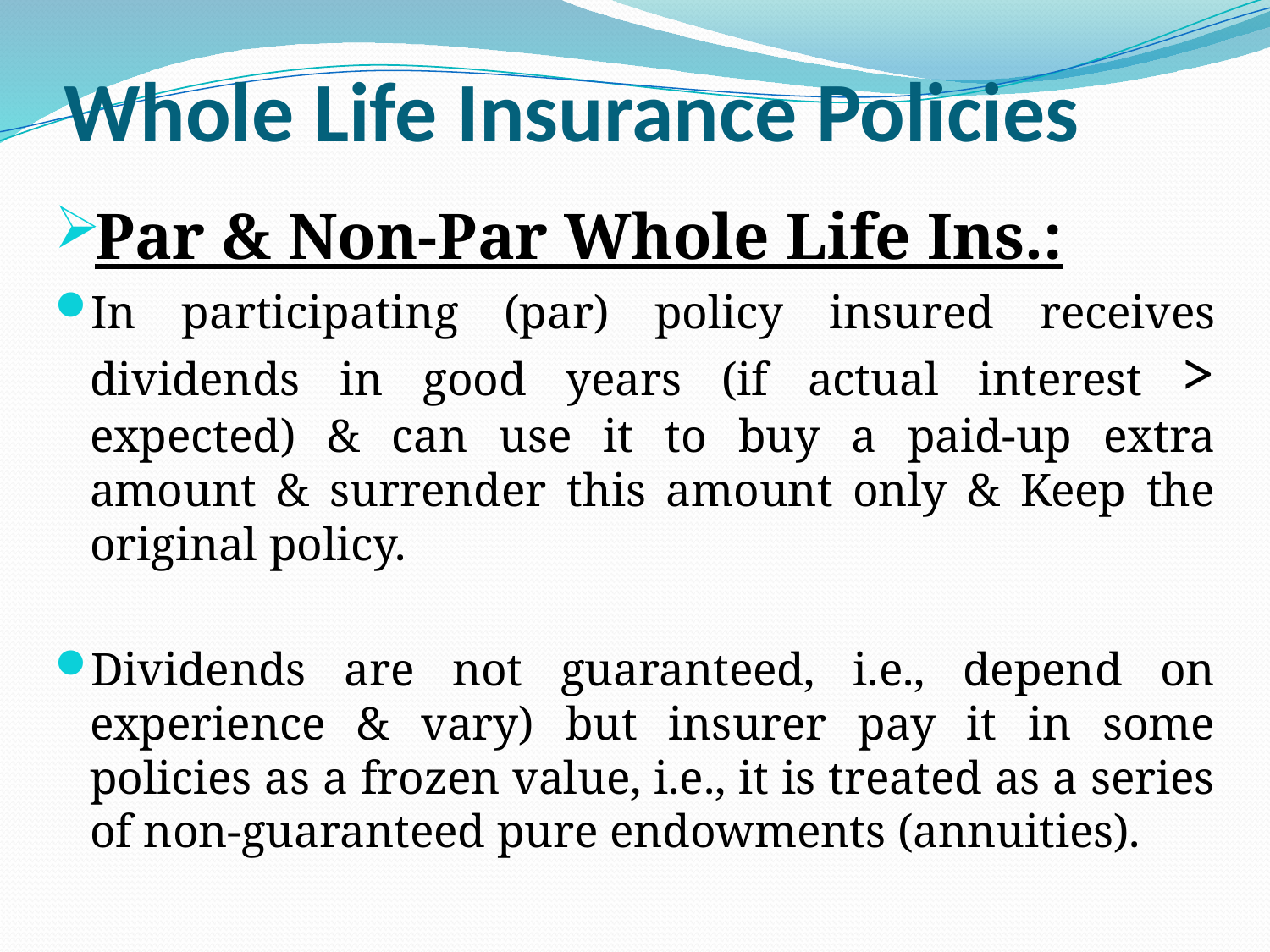

# Whole Life Insurance Policies
Par & Non-Par Whole Life Ins.:
In participating (par) policy insured receives dividends in good years (if actual interest > expected) & can use it to buy a paid-up extra amount & surrender this amount only & Keep the original policy.

Dividends are not guaranteed, i.e., depend on experience & vary) but insurer pay it in some policies as a frozen value, i.e., it is treated as a series of non-guaranteed pure endowments (annuities).